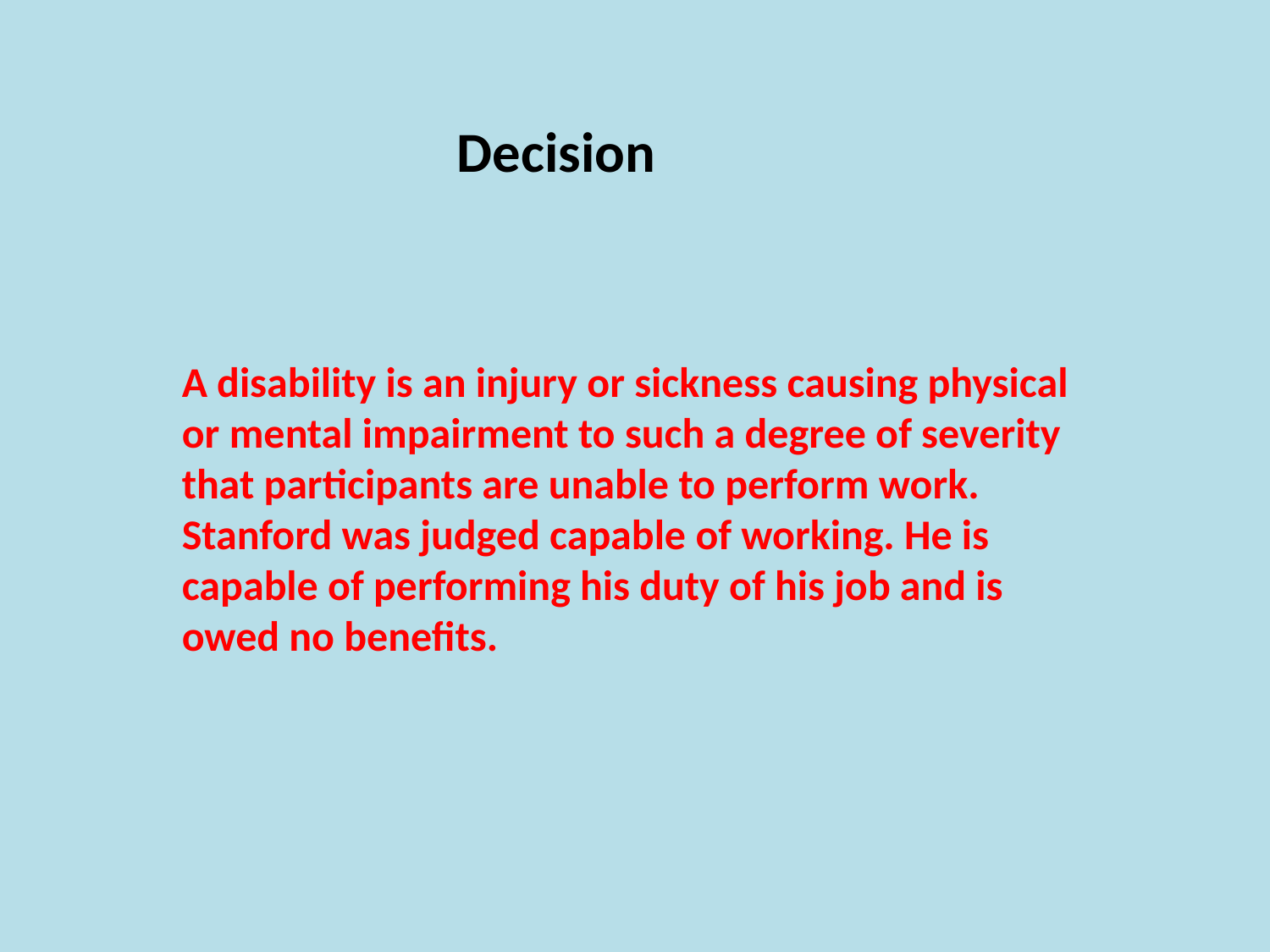

Decision
A disability is an injury or sickness causing physical or mental impairment to such a degree of severity that participants are unable to perform work. Stanford was judged capable of working. He is capable of performing his duty of his job and is owed no benefits.